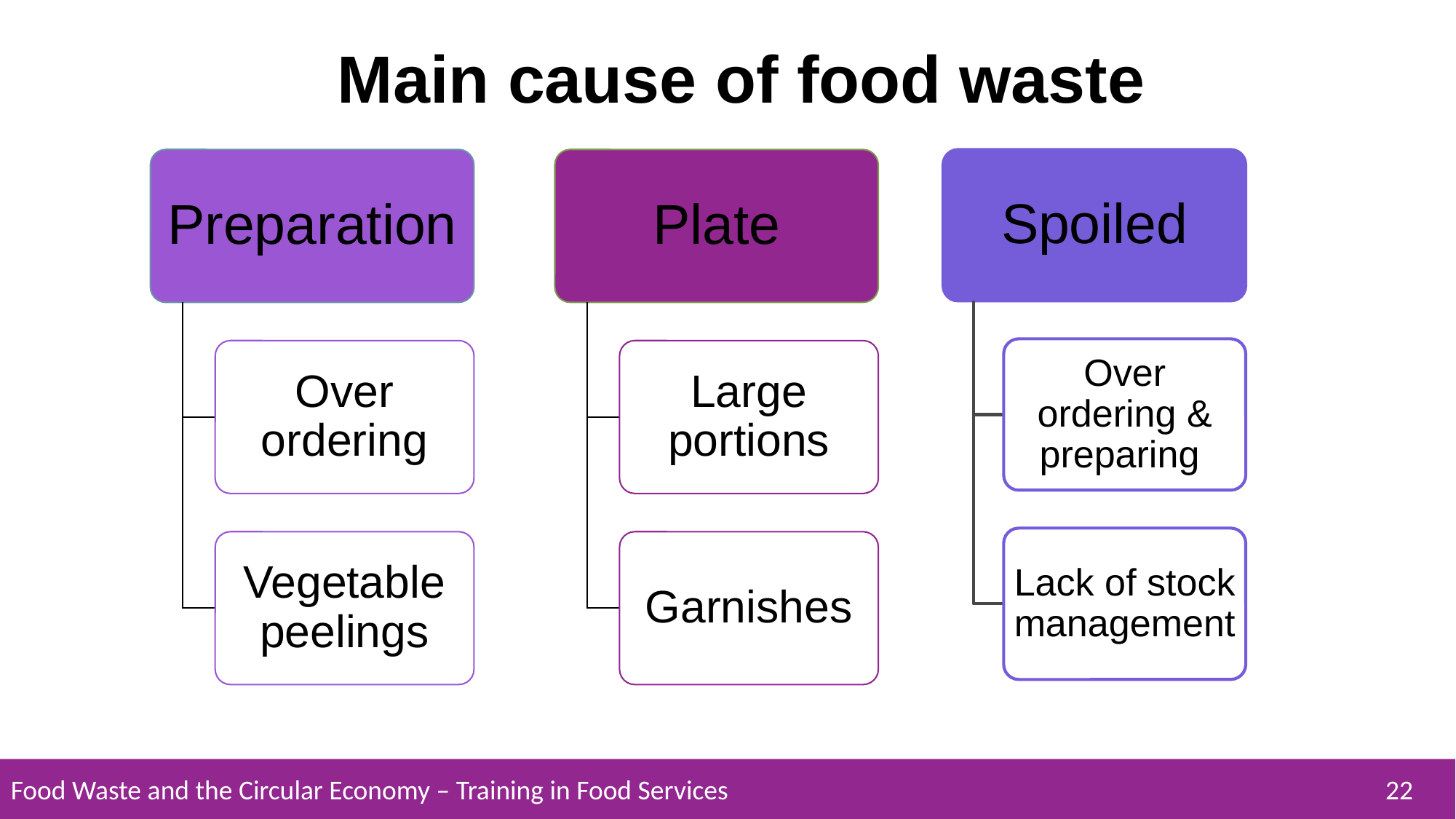

Main cause of food waste

Preparation
Plate

Over ordering
Large portions

Vegetable peelings
Garnishes

Spoiled

Over ordering & preparing

Lack of stock management